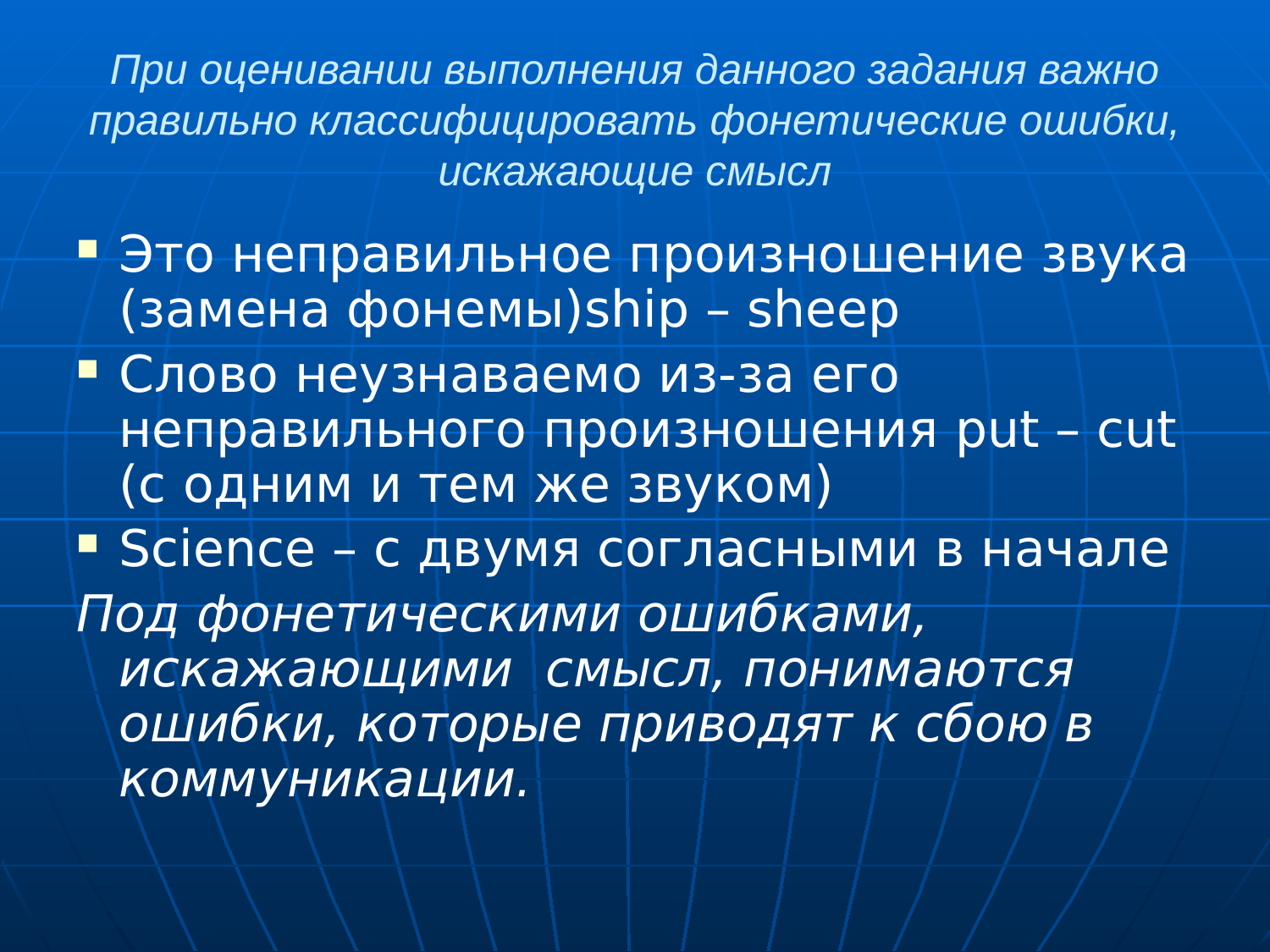

При оценивании выполнения данного задания важно правильно классифицировать фонетические ошибки, искажающие смысл
Это неправильное произношение звука (замена фонемы)ship – sheep
Cлово неузнаваемо из-за его неправильного произношения put – cut (c одним и тем же звуком)
Science – с двумя согласными в начале
Под фонетическими ошибками, искажающими  смысл, понимаются ошибки, которые приводят к сбою в коммуникации.